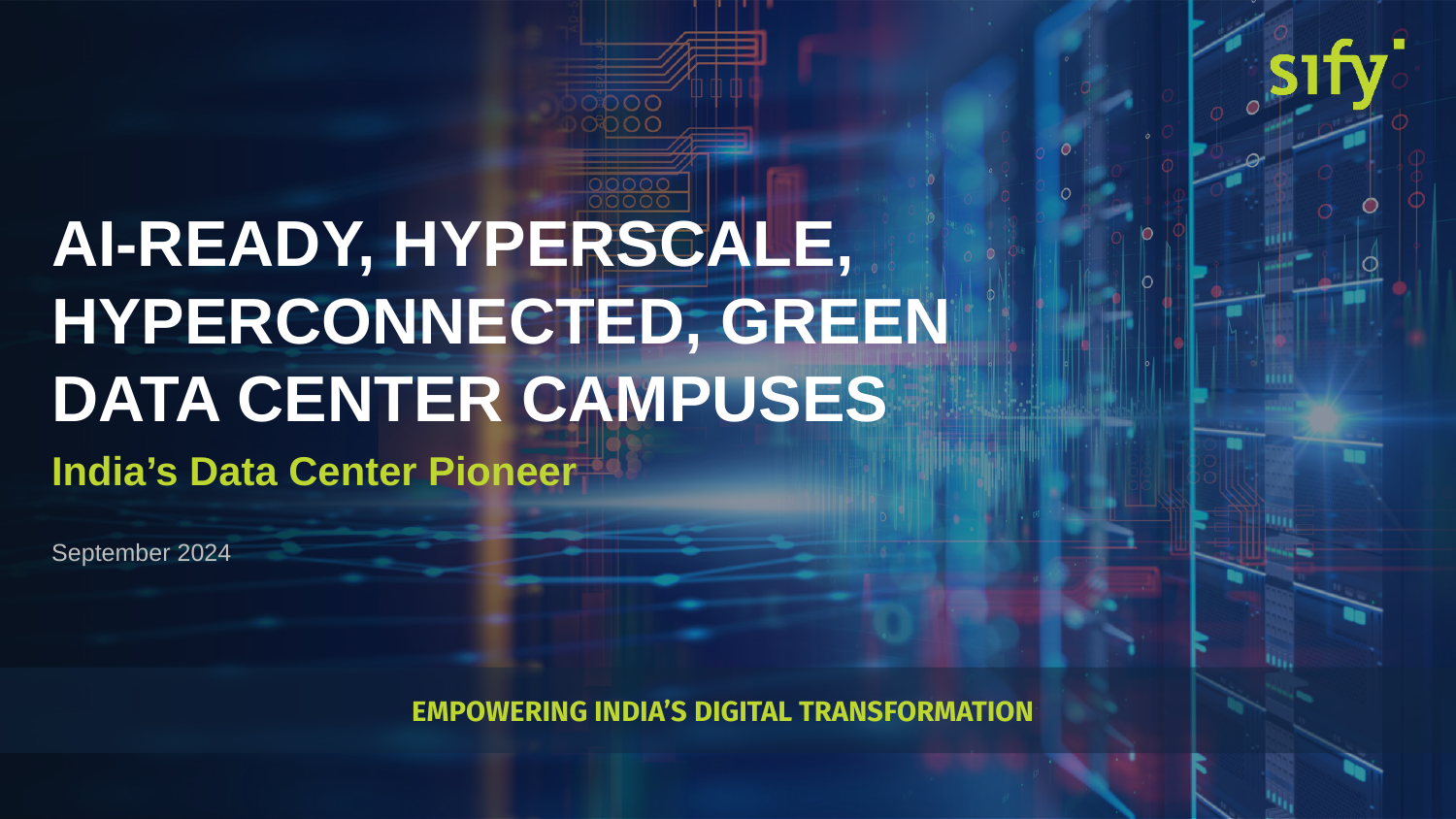

AI-READY, HYPERSCALE, HYPERCONNECTED, GREEN
DATA CENTER CAMPUSES
India’s Data Center Pioneer
September 2024

EMPOWERING INDIA’S DIGITAL TRANSFORMATION